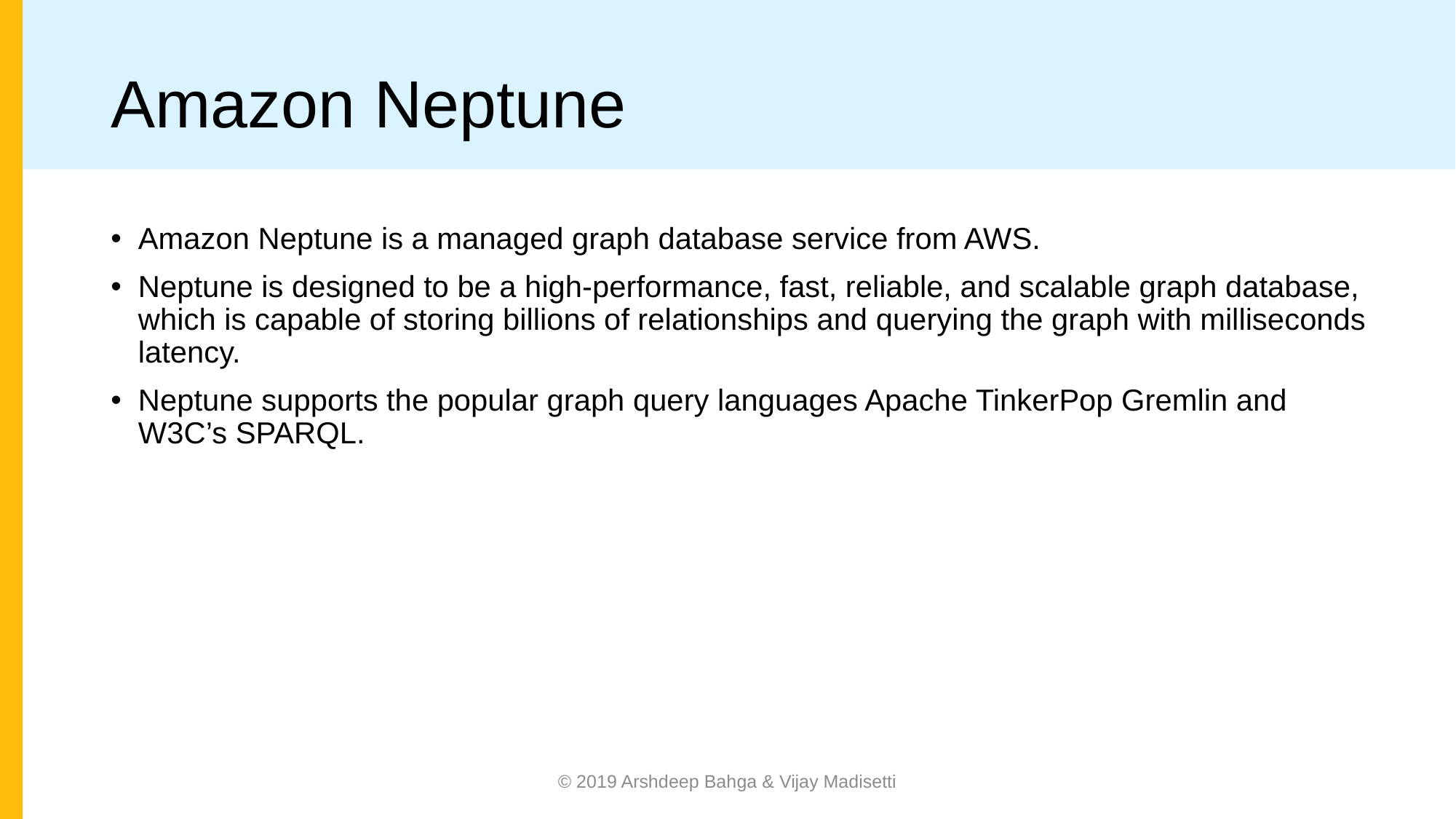

# Amazon Neptune
Amazon Neptune is a managed graph database service from AWS.
Neptune is designed to be a high-performance, fast, reliable, and scalable graph database, which is capable of storing billions of relationships and querying the graph with milliseconds latency.
Neptune supports the popular graph query languages Apache TinkerPop Gremlin and W3C’s SPARQL.
© 2019 Arshdeep Bahga & Vijay Madisetti